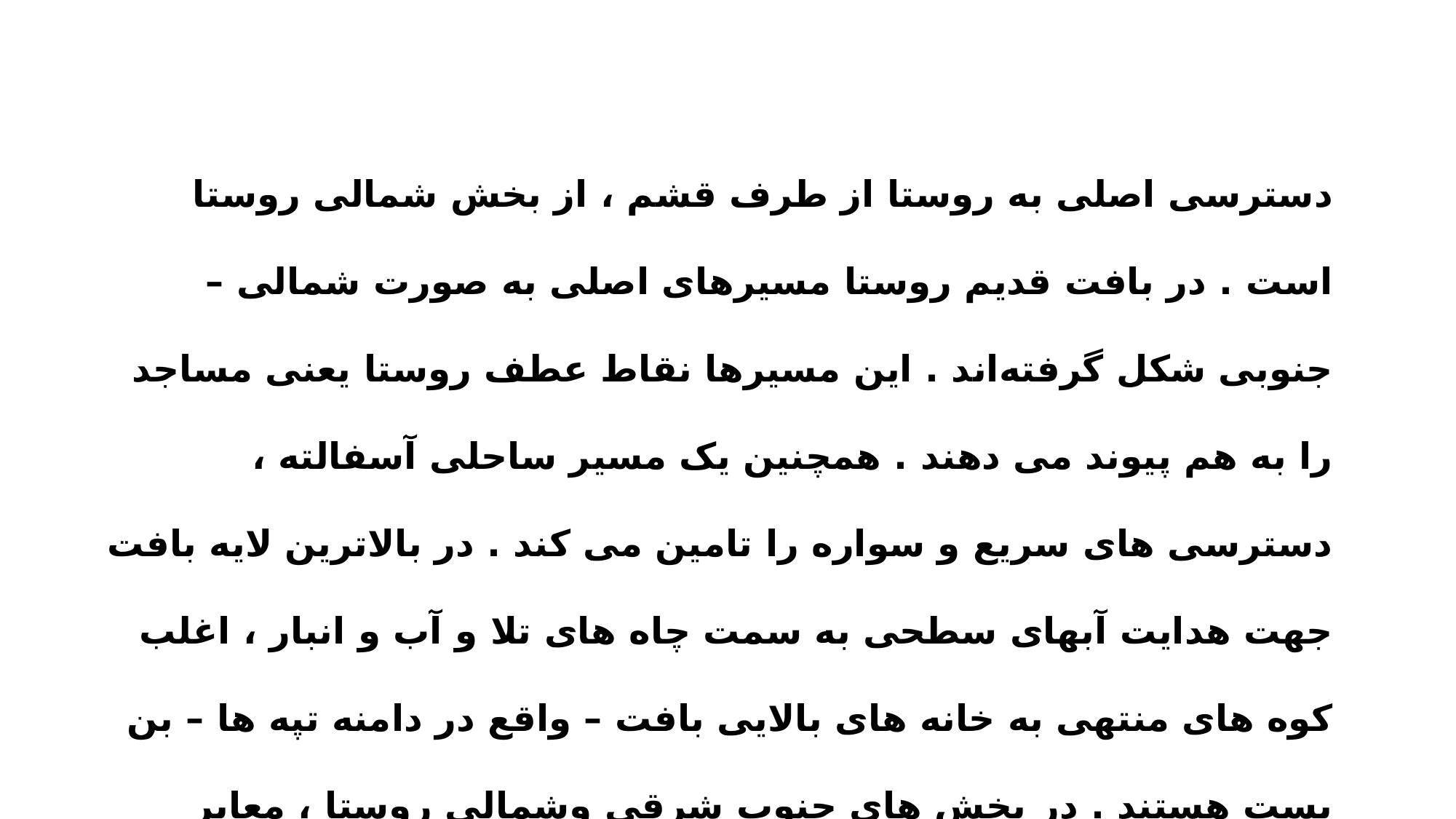

دسترسی اصلی به روستا از طرف قشم ، از بخش شمالی روستا است . در بافت قدیم روستا مسیرهای اصلی به صورت شمالی – جنوبی شکل گرفته‌اند . این مسیرها نقاط عطف روستا یعنی مساجد را به هم پیوند می دهند . همچنین یک مسیر ساحلی آسفالته ، دسترسی های سریع و سواره را تامین می کند . در بالاترین لایه بافت جهت هدایت آبهای سطحی به سمت چاه های تلا و آب و انبار ، اغلب کوه های منتهی به خانه های بالایی بافت – واقع در دامنه تپه ها – بن بست هستند . در بخش های جنوب شرقی وشمالی روستا ، معابر تعریف ویژه ای ندارند .فضاهای وسیع لابلای بافت پراکنده ، نقش معابر را دارند . در حال حاضر راه آسفالت در امتداد ساحل دریا دسترسی اصلی سواره در کل روستا است .